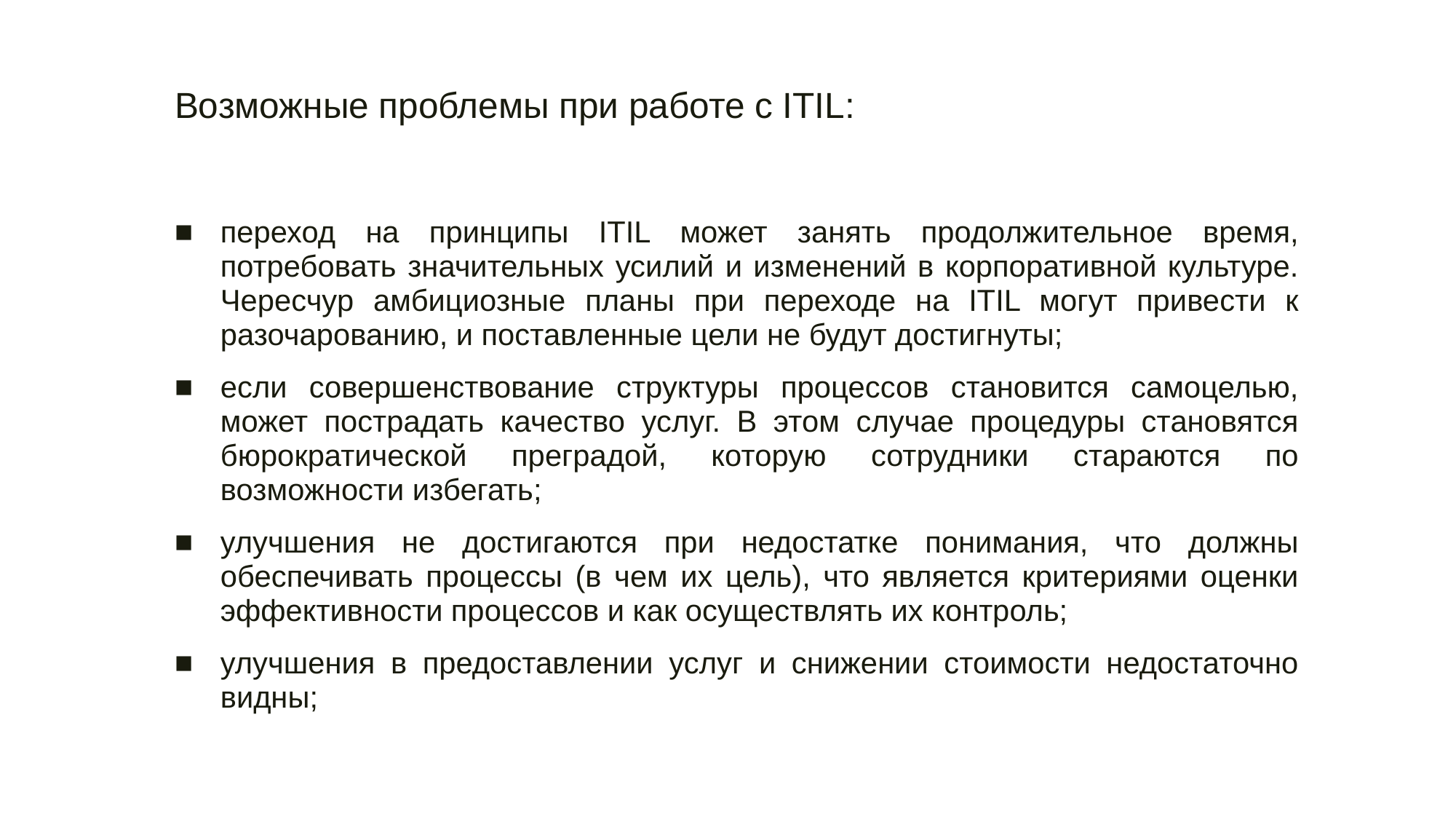

# Возможные проблемы при работе с ITIL:
переход на принципы ITIL может занять продолжительное время, потребовать значительных усилий и изменений в корпоративной культуре. Чересчур амбициозные планы при переходе на ITIL могут привести к разочарованию, и поставленные цели не будут достигнуты;
если совершенствование структуры процессов становится самоцелью, может пострадать качество услуг. В этом случае процедуры становятся бюрократической преградой, которую сотрудники стараются по возможности избегать;
улучшения не достигаются при недостатке понимания, что должны обеспечивать процессы (в чем их цель), что является критериями оценки эффективности процессов и как осуществлять их контроль;
улучшения в предоставлении услуг и снижении стоимости недостаточно видны;